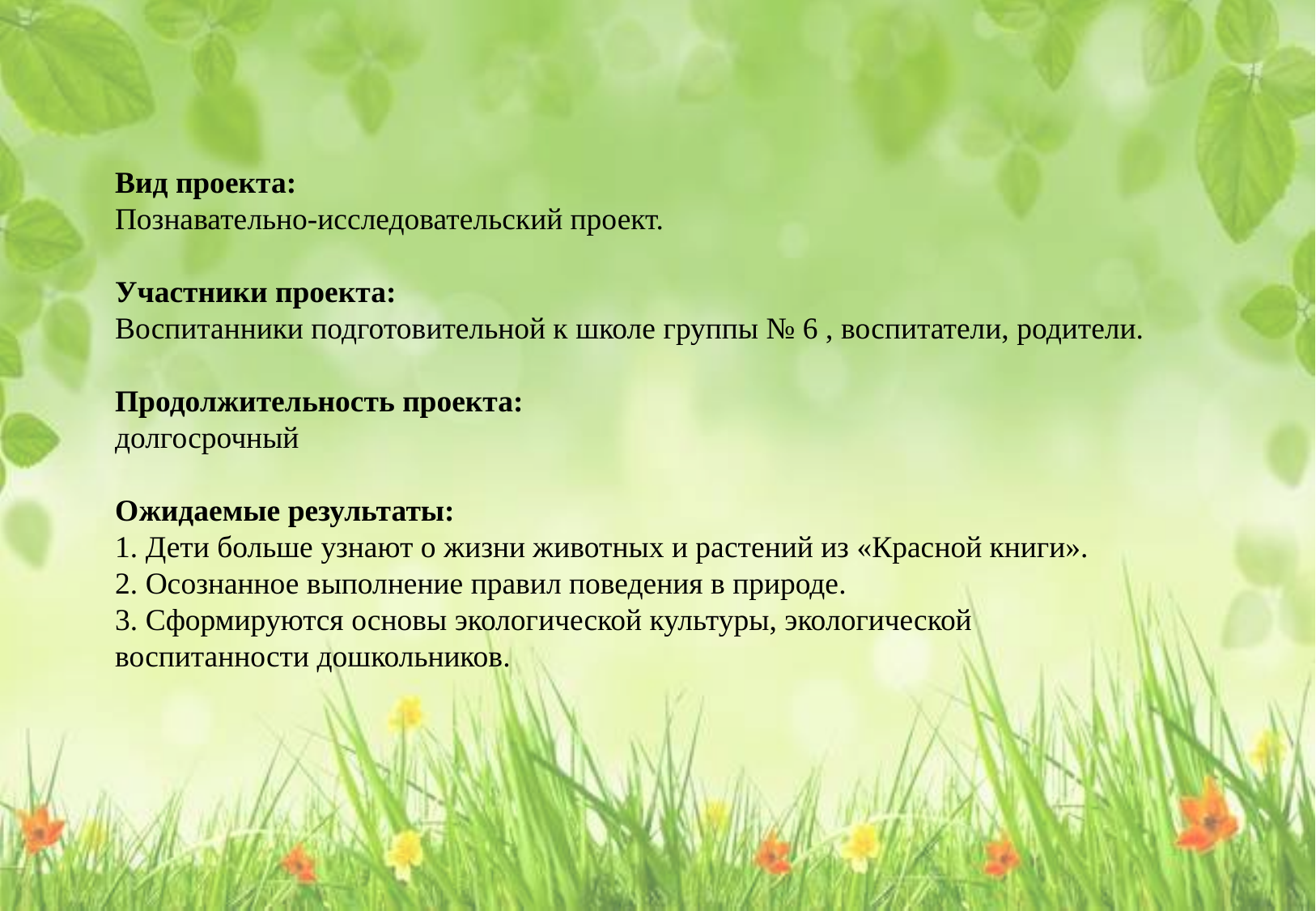

Вид проекта:
Познавательно-исследовательский проект.

Участники проекта:
Воспитанники подготовительной к школе группы № 6 , воспитатели, родители.

Продолжительность проекта:
долгосрочный

Ожидаемые результаты:
1. Дети больше узнают о жизни животных и растений из «Красной книги».
2. Осознанное выполнение правил поведения в природе.
3. Сформируются основы экологической культуры, экологической воспитанности дошкольников.